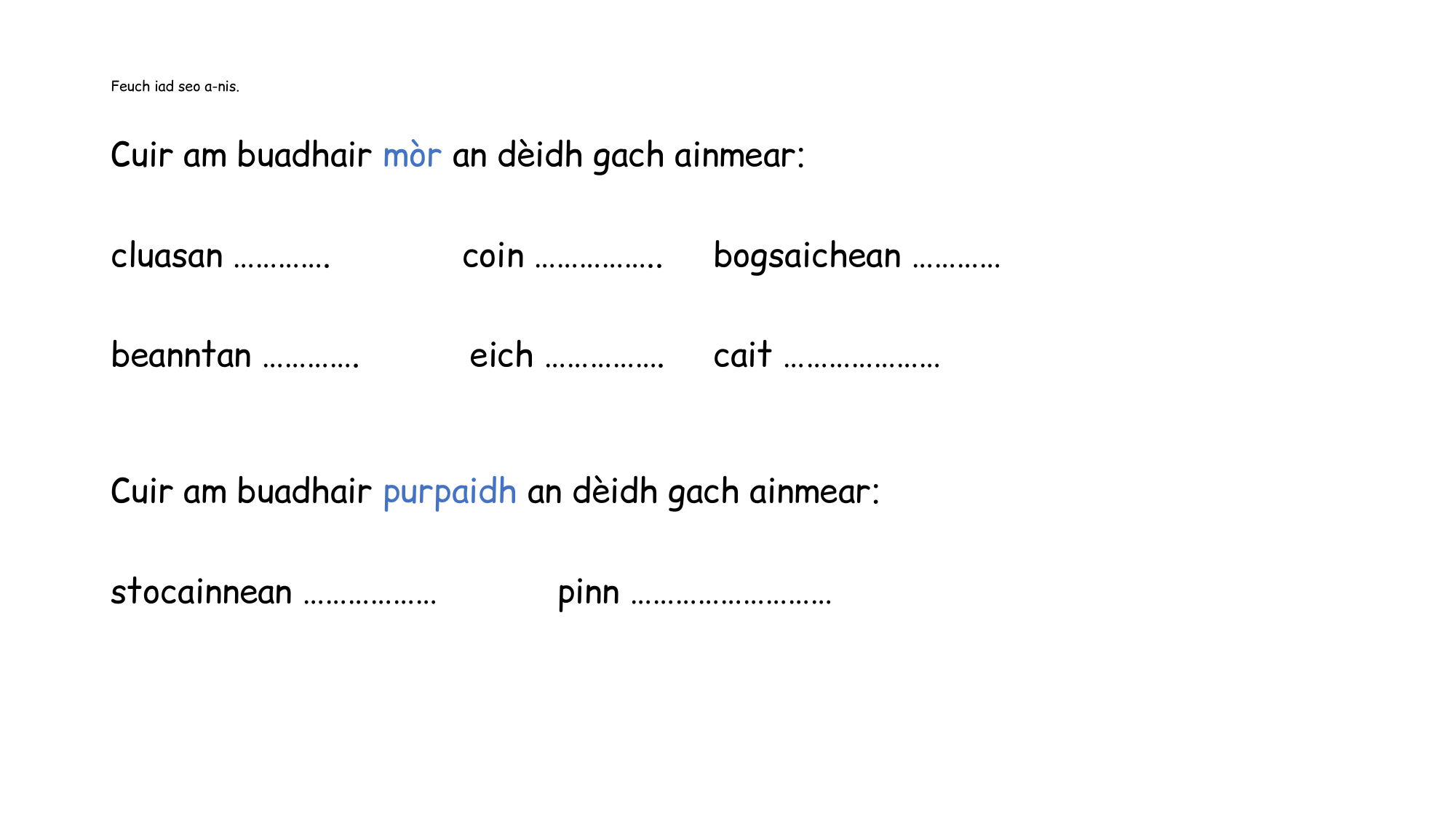

# Feuch iad seo a-nis.
Cuir am buadhair mòr an dèidh gach ainmear:

cluasan ………….	     coin ……………..		bogsaichean …………

beanntan ………….           eich …………….		cait …………………

Cuir am buadhair purpaidh an dèidh gach ainmear:

stocainnean ………………            pinn ………………………